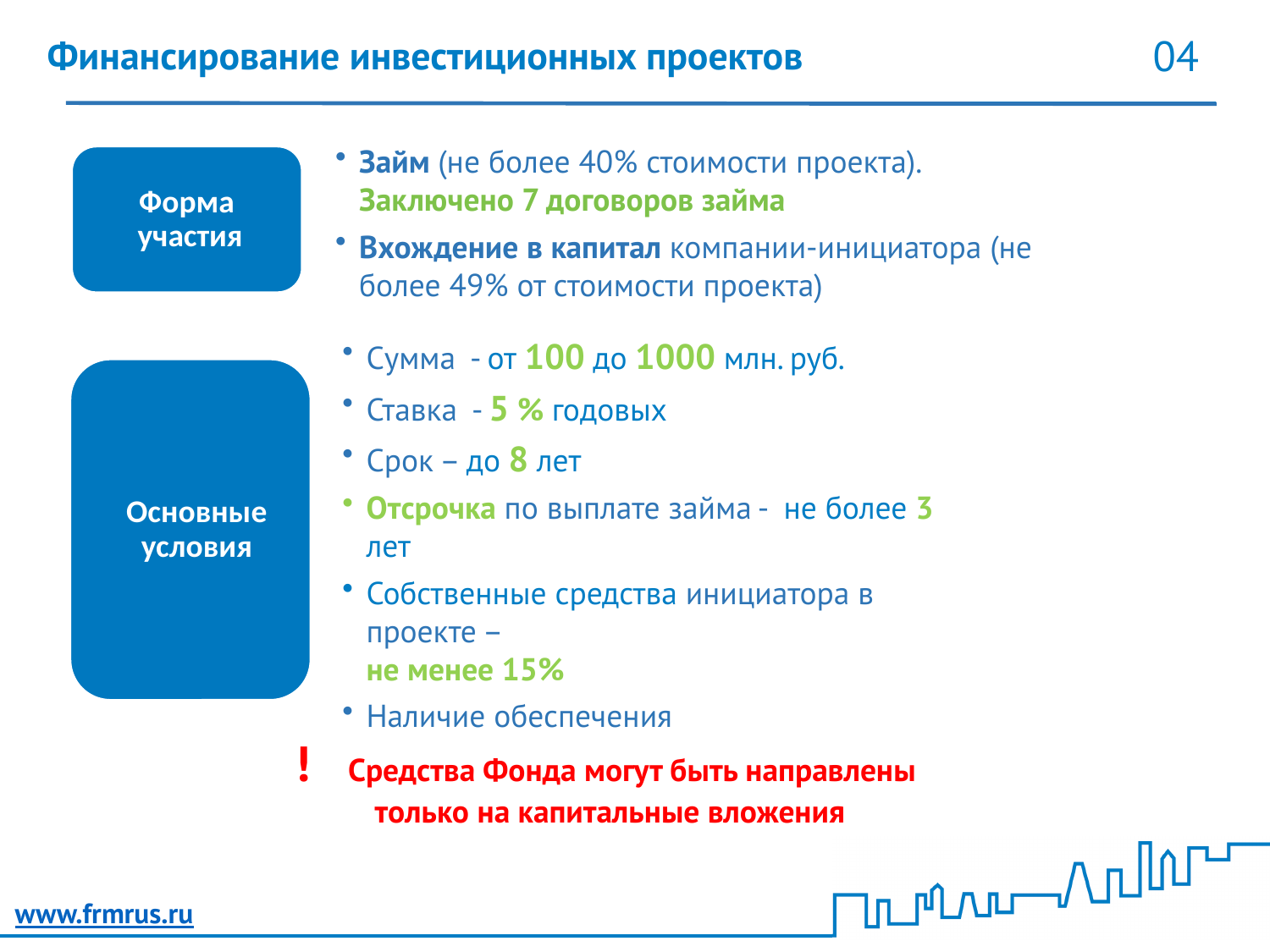

# Финансирование инвестиционных проектов
04
Займ (не более 40% стоимости проекта).
Заключено 7 договоров займа
Вхождение в капитал компании-инициатора (не более 49% от стоимости проекта)
Форма  участия
Сумма  - от 100 до 1000 млн. руб.
Ставка  - 5 % годовых
Срок – до 8 лет
Отсрочка по выплате займа -  не более 3 лет
Собственные средства инициатора в проекте –
не менее 15%
Наличие обеспечения
Основные условия

!   Средства Фонда могут быть направлены
только на капитальные вложения
www.frmrus.ru